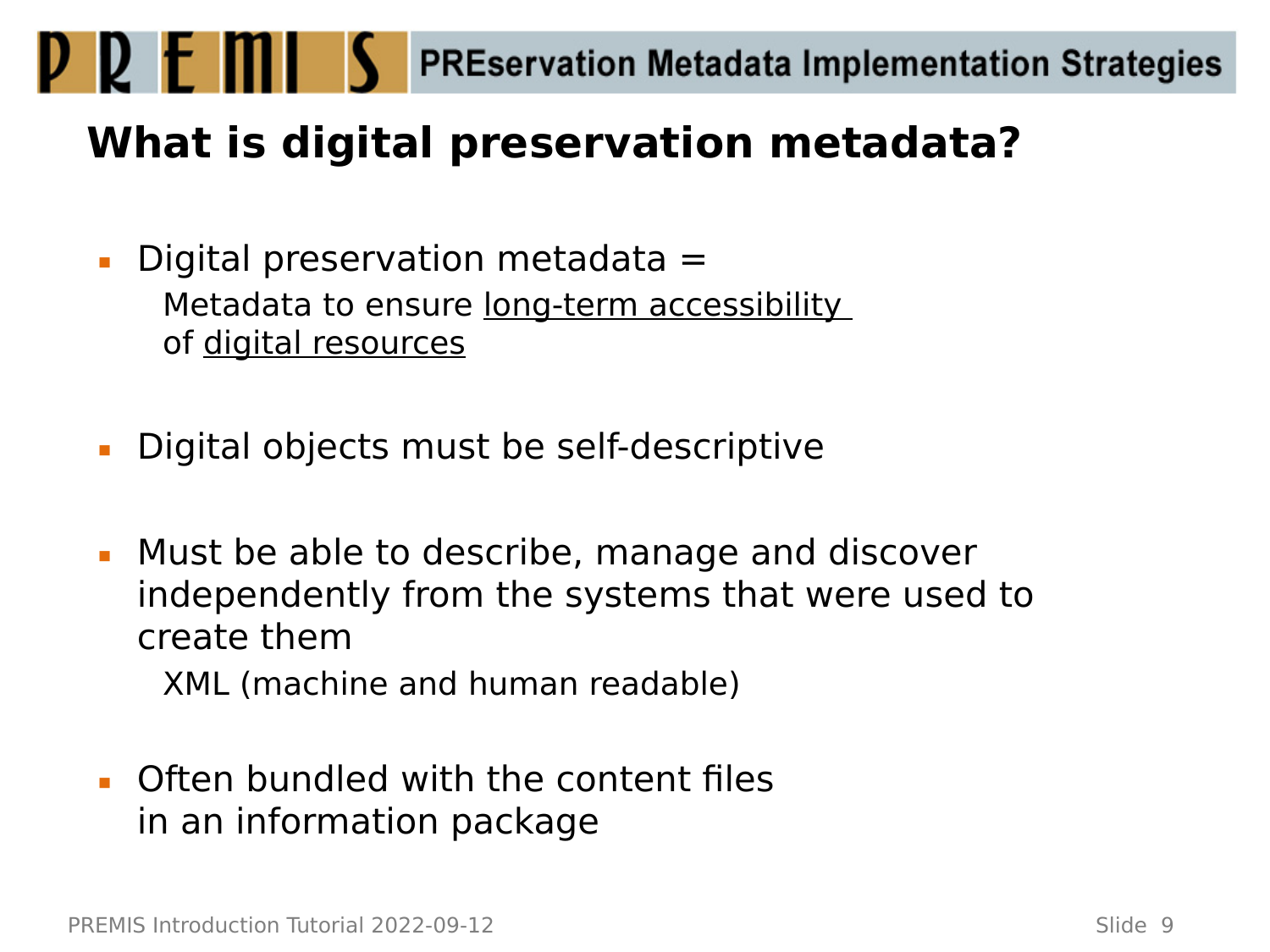

# What is digital preservation metadata?

Digital preservation metadata =
Metadata to ensure long-term accessibility
of digital resources

Digital objects must be self-descriptive

Must be able to describe, manage and discover independently from the systems that were used to create them
XML (machine and human readable)

Often bundled with the content files
in an information package